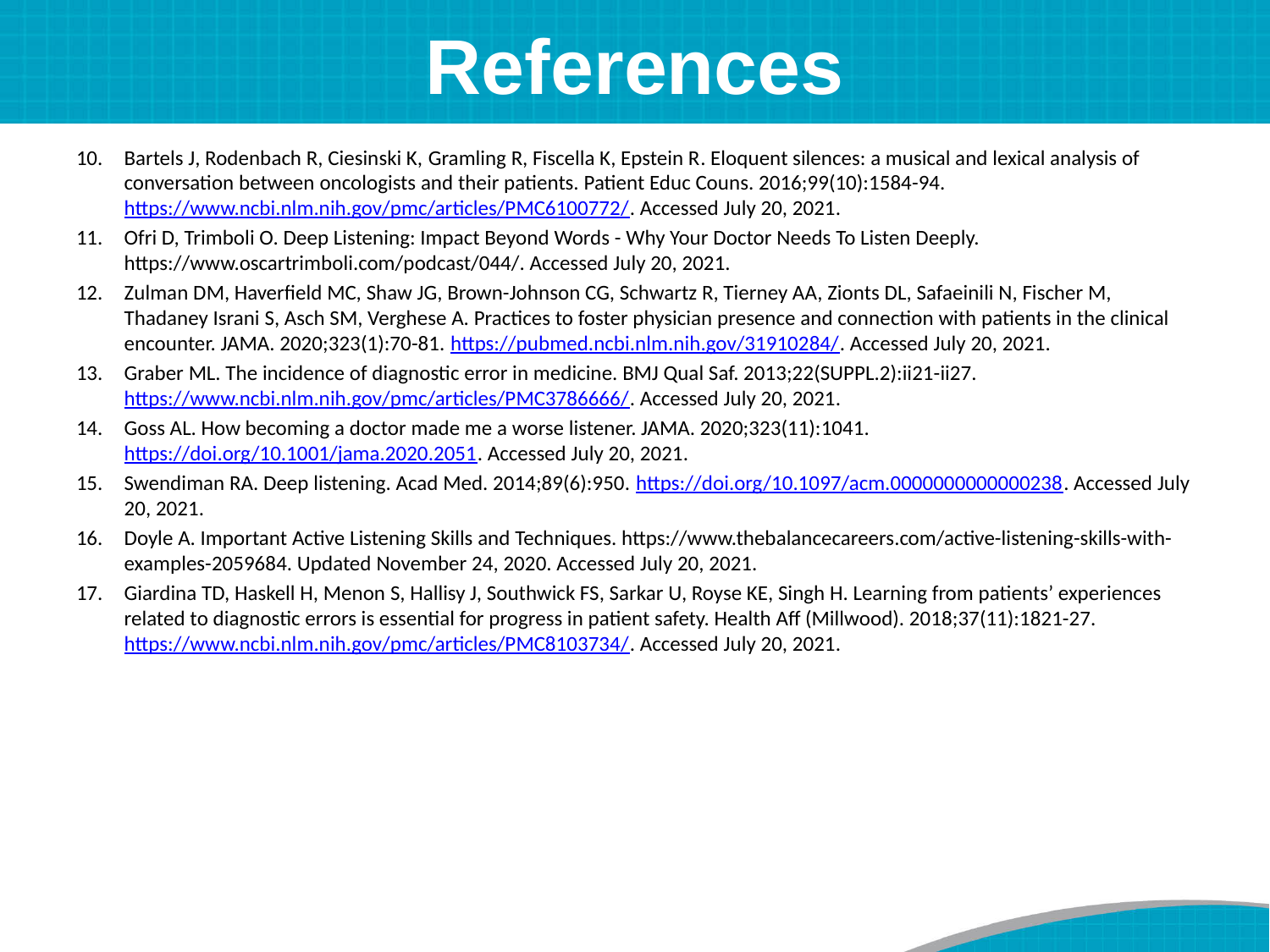

# References
Bartels J, Rodenbach R, Ciesinski K, Gramling R, Fiscella K, Epstein R. Eloquent silences: a musical and lexical analysis of conversation between oncologists and their patients. Patient Educ Couns. 2016;99(10):1584-94. https://www.ncbi.nlm.nih.gov/pmc/articles/PMC6100772/. Accessed July 20, 2021.
Ofri D, Trimboli O. Deep Listening: Impact Beyond Words - Why Your Doctor Needs To Listen Deeply. https://www.oscartrimboli.com/podcast/044/. Accessed July 20, 2021.
Zulman DM, Haverfield MC, Shaw JG, Brown-Johnson CG, Schwartz R, Tierney AA, Zionts DL, Safaeinili N, Fischer M, Thadaney Israni S, Asch SM, Verghese A. Practices to foster physician presence and connection with patients in the clinical encounter. JAMA. 2020;323(1):70-81. https://pubmed.ncbi.nlm.nih.gov/31910284/. Accessed July 20, 2021.
Graber ML. The incidence of diagnostic error in medicine. BMJ Qual Saf. 2013;22(SUPPL.2):ii21-ii27. https://www.ncbi.nlm.nih.gov/pmc/articles/PMC3786666/. Accessed July 20, 2021.
Goss AL. How becoming a doctor made me a worse listener. JAMA. 2020;323(11):1041. https://doi.org/10.1001/jama.2020.2051. Accessed July 20, 2021.
Swendiman RA. Deep listening. Acad Med. 2014;89(6):950. https://doi.org/10.1097/acm.0000000000000238. Accessed July 20, 2021.
Doyle A. Important Active Listening Skills and Techniques. https://www.thebalancecareers.com/active-listening-skills-with-examples-2059684. Updated November 24, 2020. Accessed July 20, 2021.
Giardina TD, Haskell H, Menon S, Hallisy J, Southwick FS, Sarkar U, Royse KE, Singh H. Learning from patients’ experiences related to diagnostic errors is essential for progress in patient safety. Health Aff (Millwood). 2018;37(11):1821-27. https://www.ncbi.nlm.nih.gov/pmc/articles/PMC8103734/. Accessed July 20, 2021.